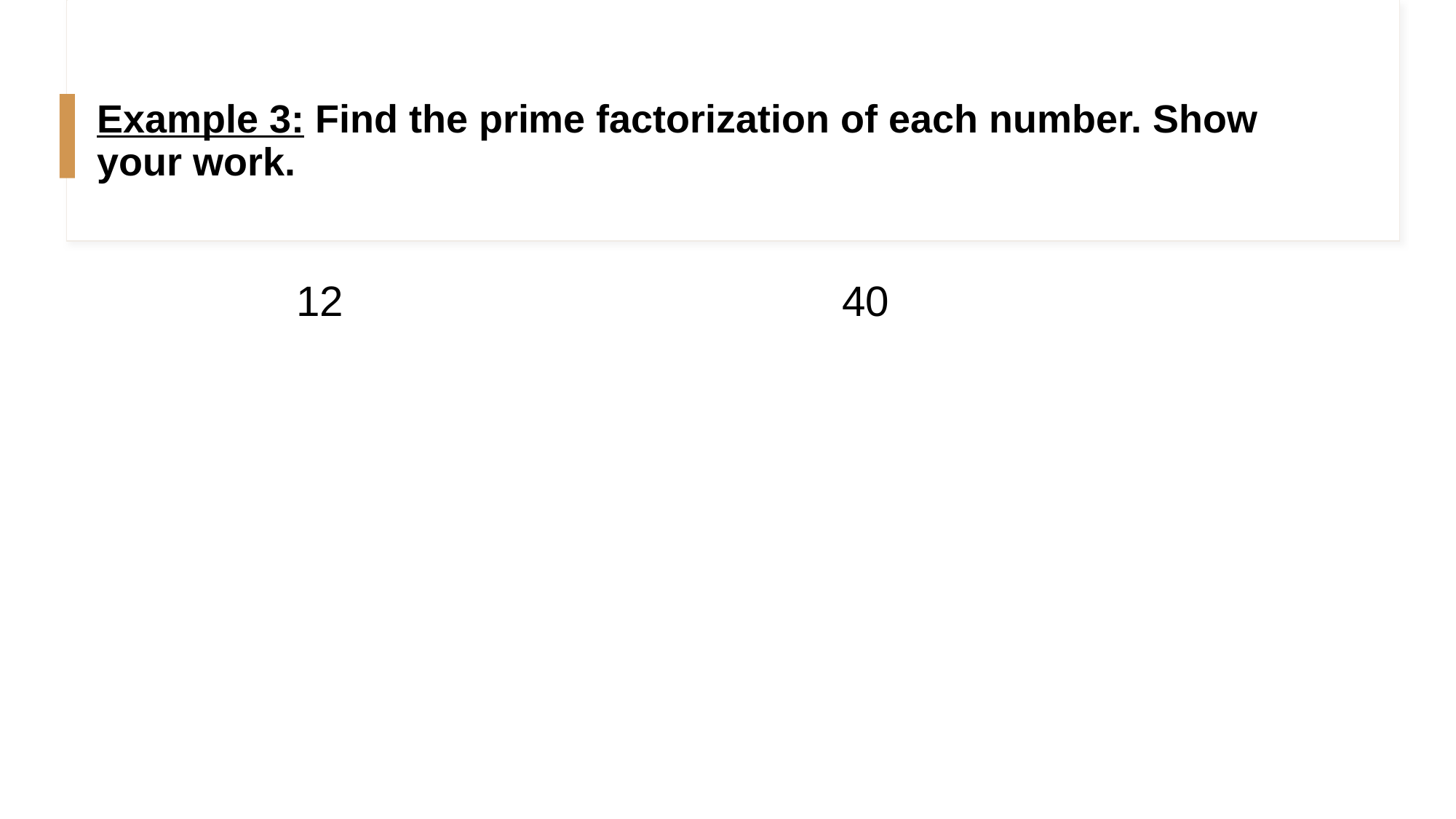

# Example 3: Find the prime factorization of each number. Show your work.
		12					40